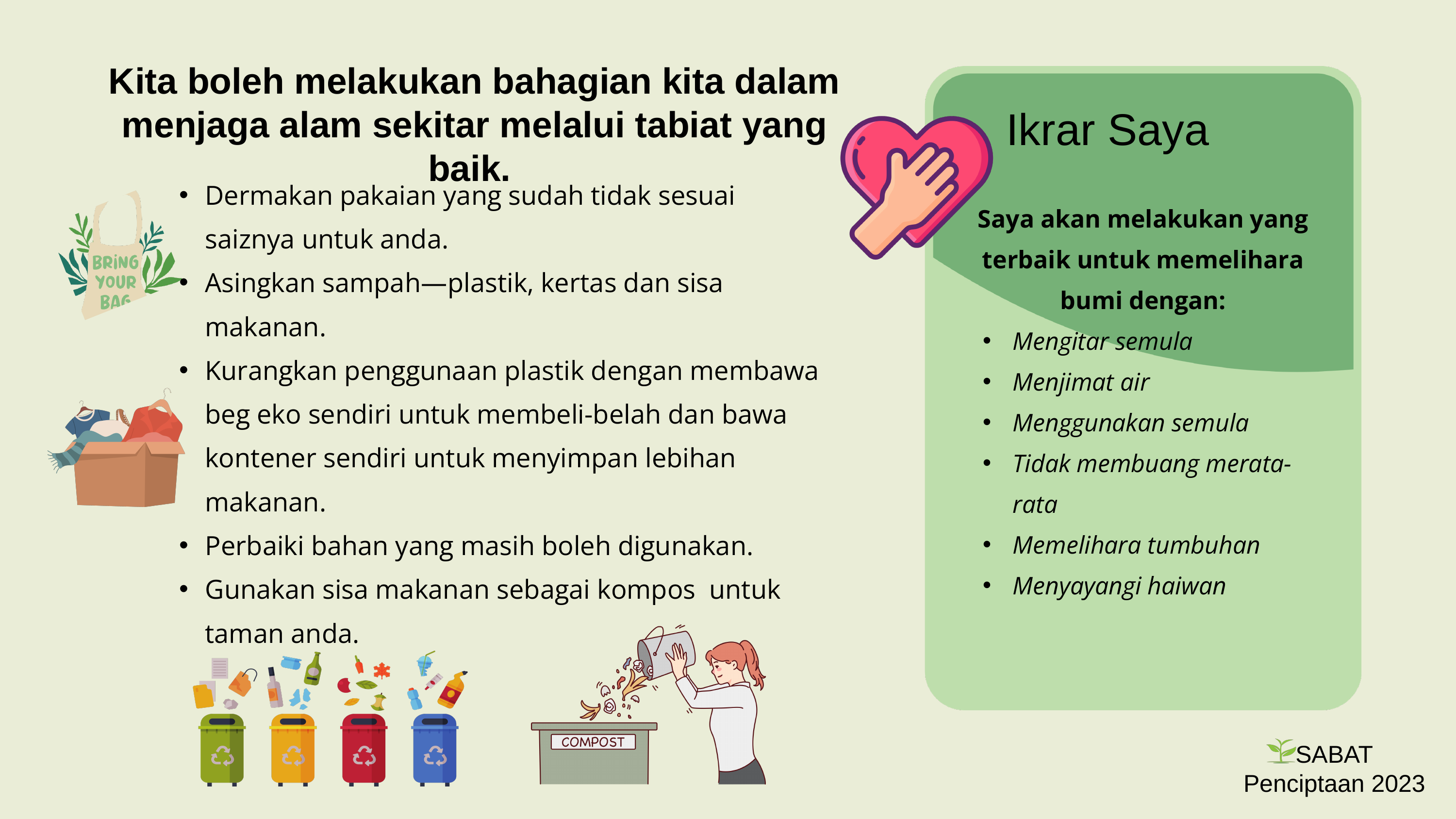

Kita boleh melakukan bahagian kita dalam menjaga alam sekitar melalui tabiat yang baik.

Ikrar Saya

Dermakan pakaian yang sudah tidak sesuai saiznya untuk anda.
Asingkan sampah—plastik, kertas dan sisa makanan.
Kurangkan penggunaan plastik dengan membawa beg eko sendiri untuk membeli-belah dan bawa kontener sendiri untuk menyimpan lebihan makanan.
Perbaiki bahan yang masih boleh digunakan.
Gunakan sisa makanan sebagai kompos  untuk taman anda.
Saya akan melakukan yang terbaik untuk memelihara bumi dengan:
Mengitar semula
Menjimat air
Menggunakan semula
Tidak membuang merata-rata
Memelihara tumbuhan
Menyayangi haiwan

SABAT
Penciptaan 2023